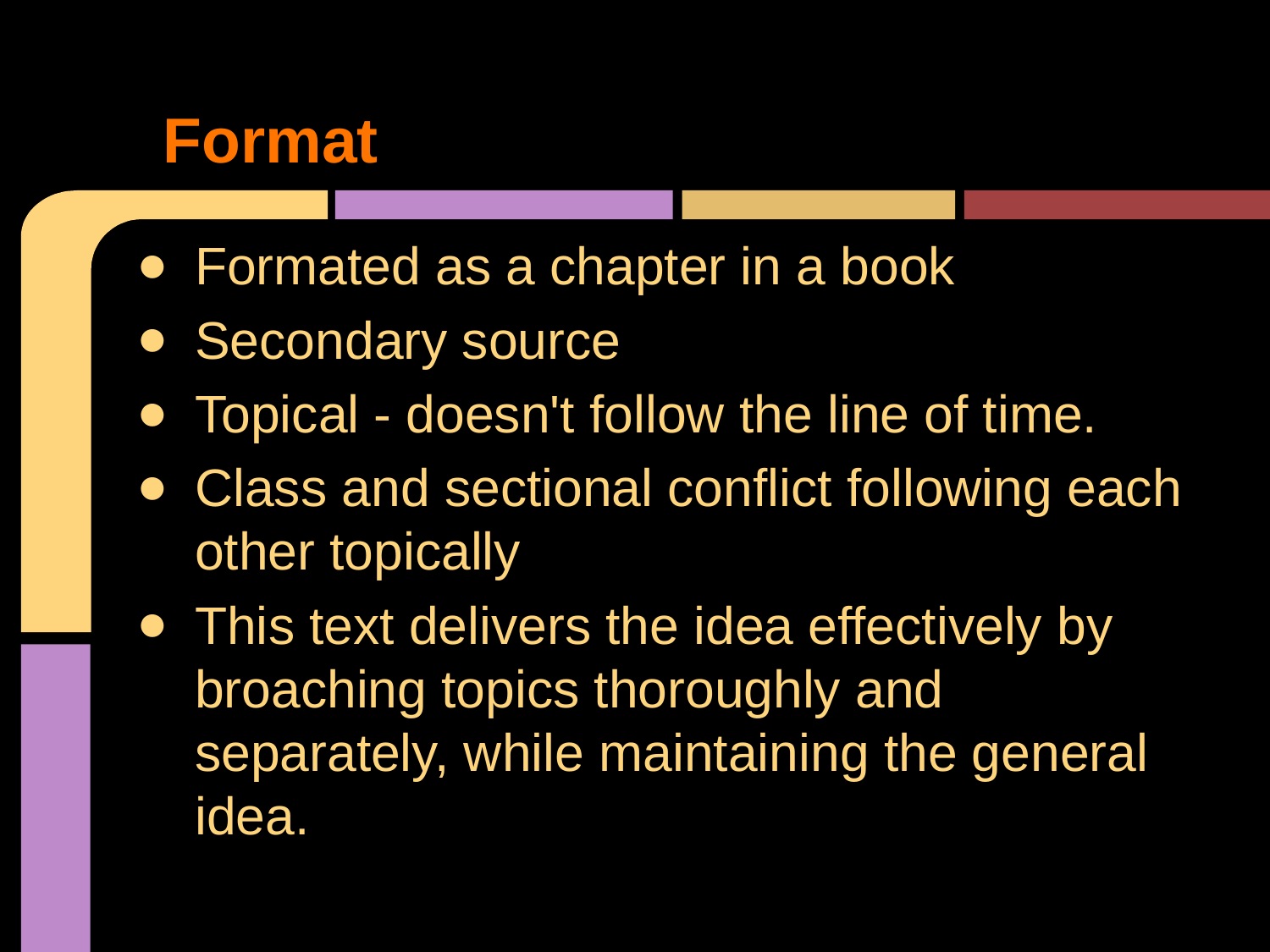

# Format
Formated as a chapter in a book
Secondary source
Topical - doesn't follow the line of time.
Class and sectional conflict following each other topically
This text delivers the idea effectively by broaching topics thoroughly and separately, while maintaining the general idea.